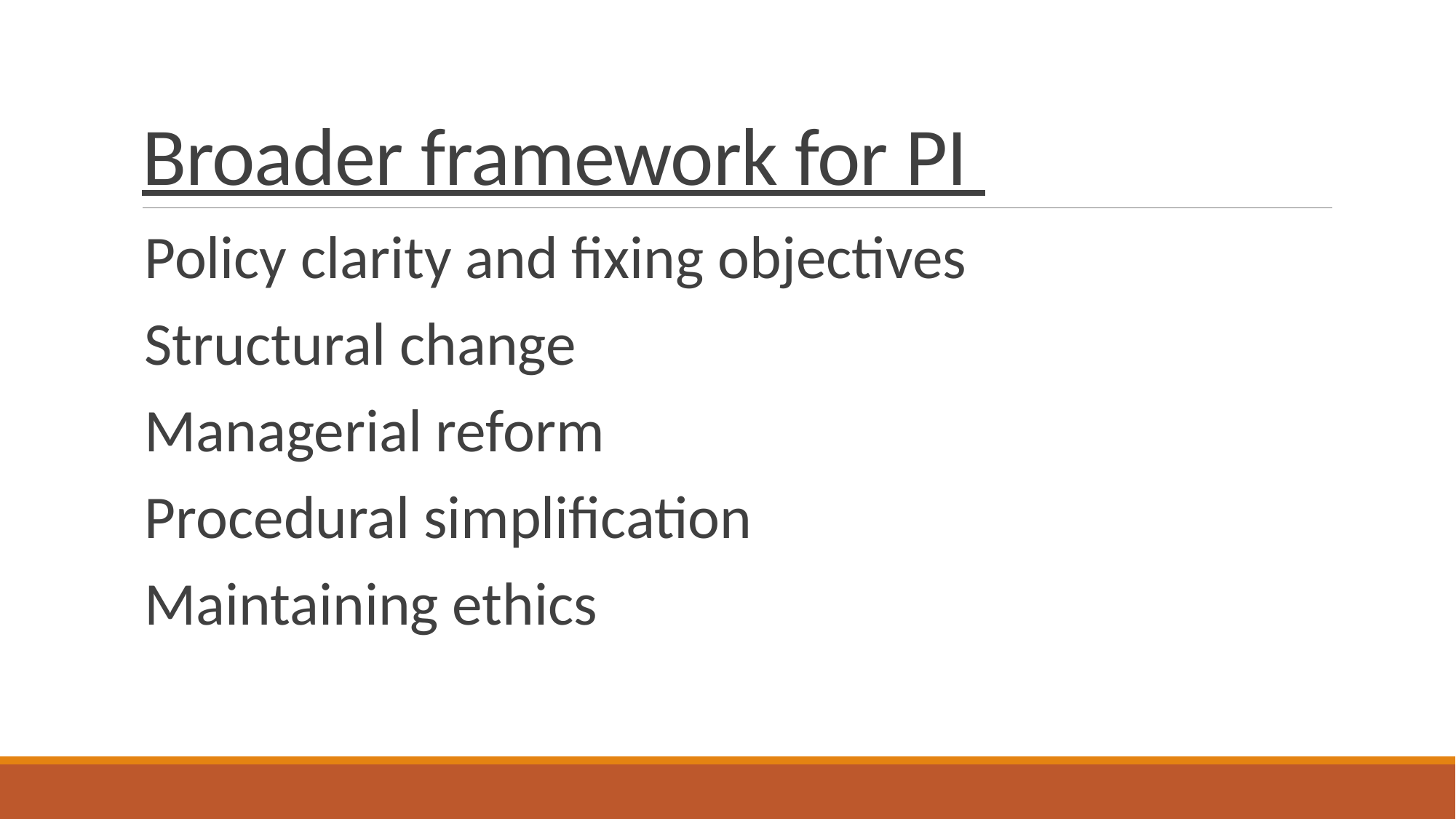

# Broader framework for PI
Policy clarity and fixing objectives
Structural change
Managerial reform
Procedural simplification
Maintaining ethics